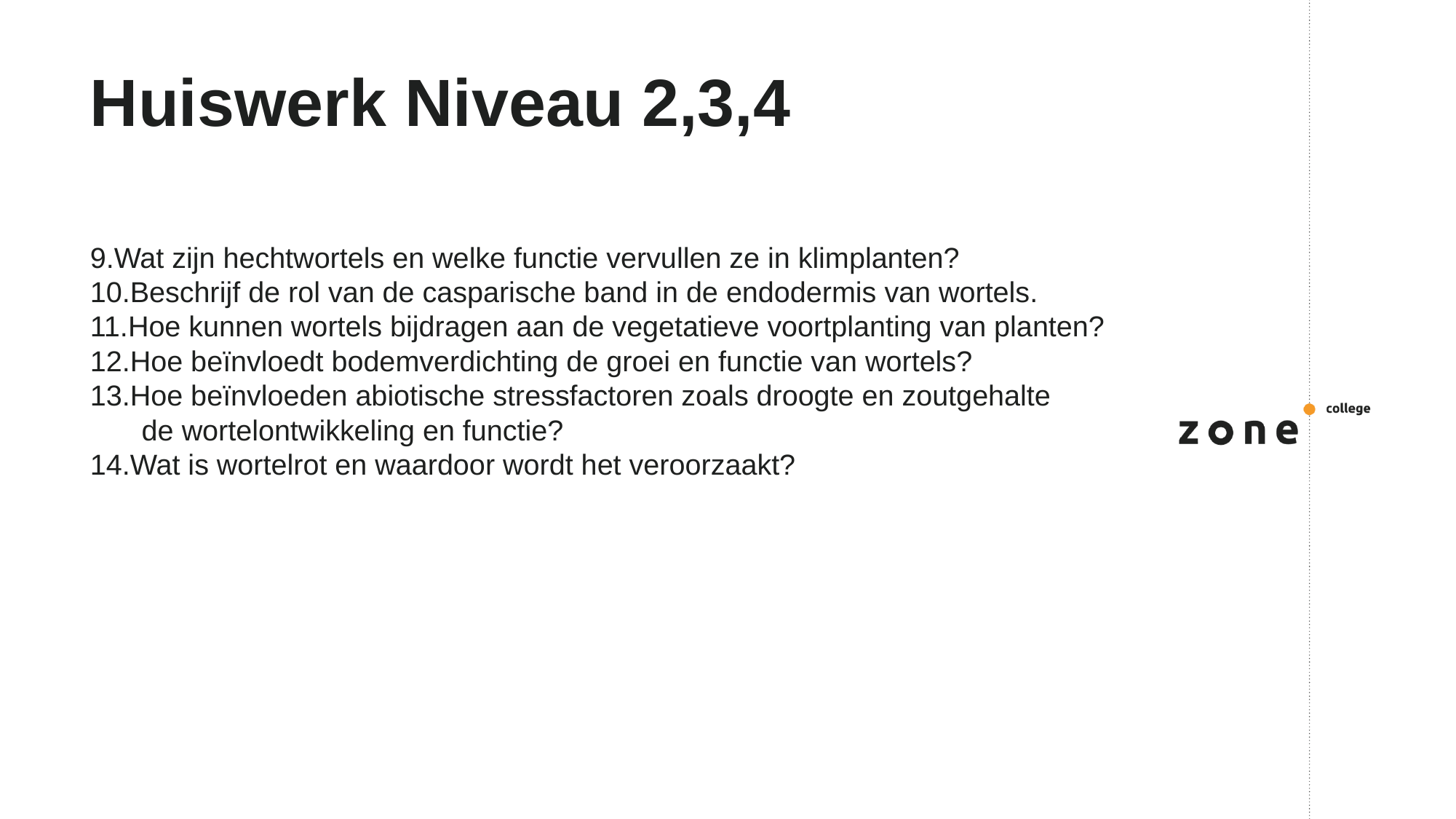

# Huiswerk Niveau 2,3,4
Wat zijn hechtwortels en welke functie vervullen ze in klimplanten?
Beschrijf de rol van de casparische band in de endodermis van wortels.
Hoe kunnen wortels bijdragen aan de vegetatieve voortplanting van planten?
Hoe beïnvloedt bodemverdichting de groei en functie van wortels?
Hoe beïnvloeden abiotische stressfactoren zoals droogte en zoutgehalte
     de wortelontwikkeling en functie?
Wat is wortelrot en waardoor wordt het veroorzaakt?